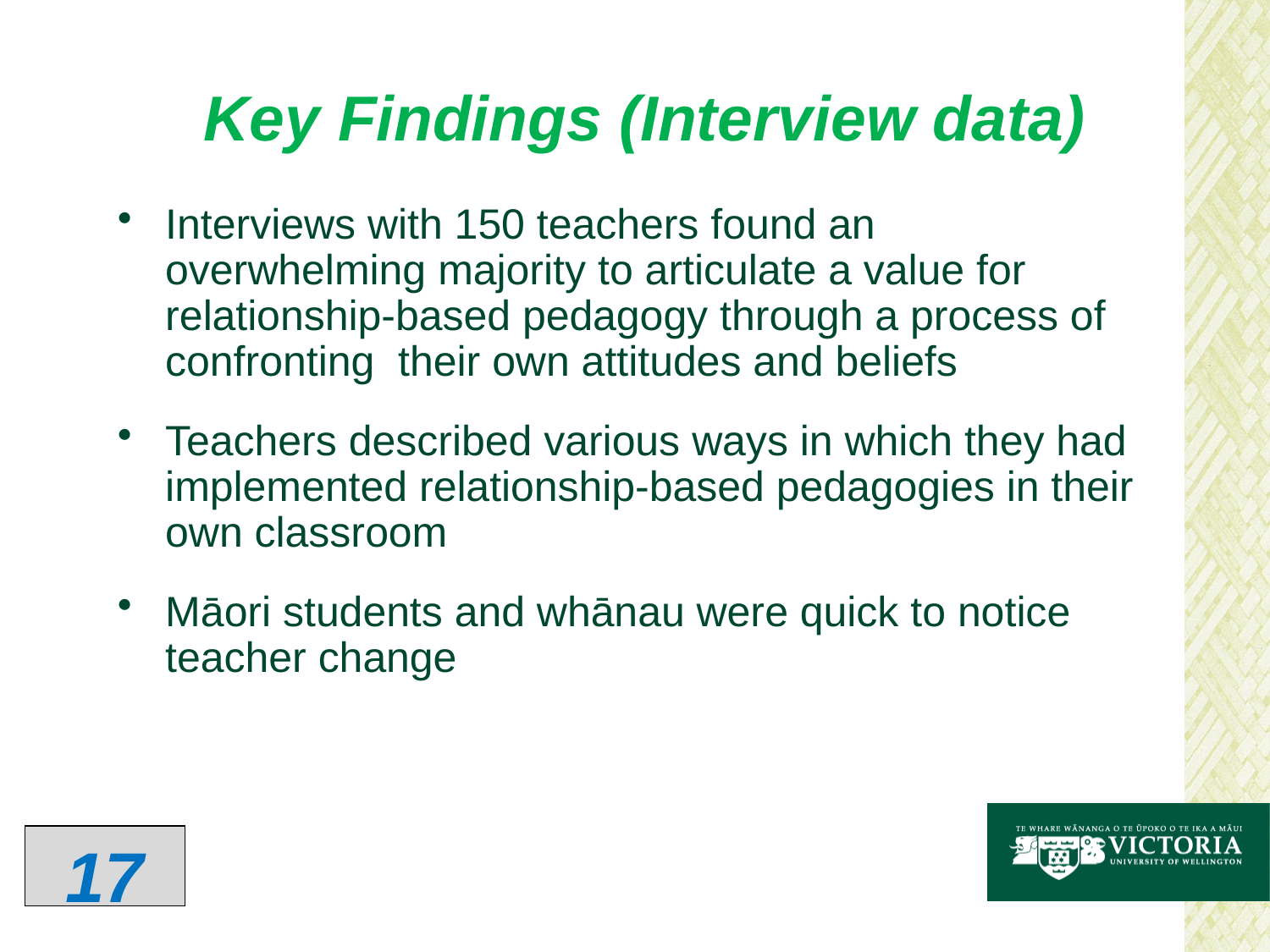

# Key Findings (Interview data)
Interviews with 150 teachers found an overwhelming majority to articulate a value for relationship-based pedagogy through a process of confronting  their own attitudes and beliefs
Teachers described various ways in which they had implemented relationship-based pedagogies in their own classroom
Māori students and whānau were quick to notice teacher change
17